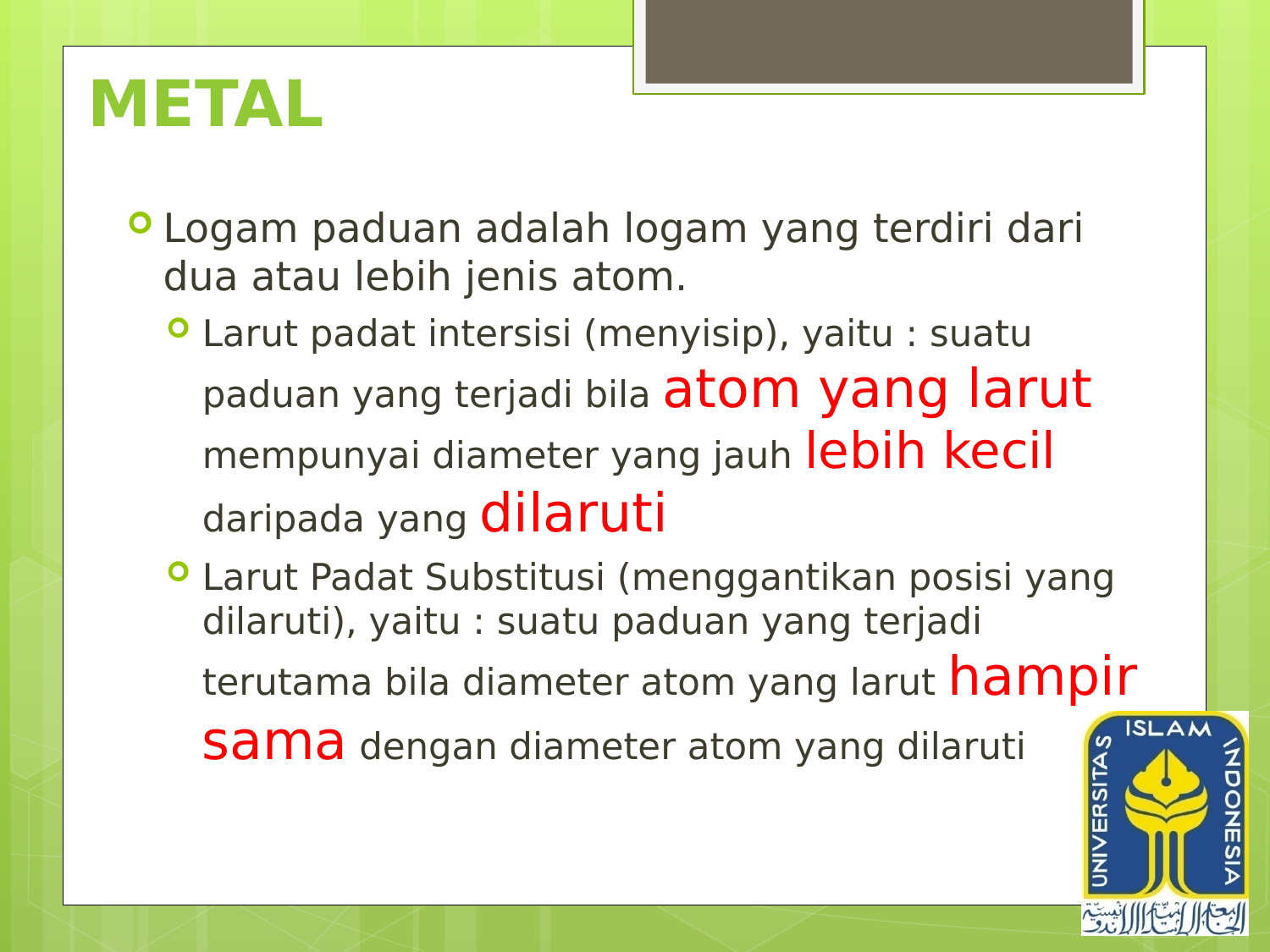

# METAL
Logam paduan adalah logam yang terdiri dari dua atau lebih jenis atom.
Larut padat intersisi (menyisip), yaitu : suatu paduan yang terjadi bila atom yang larut mempunyai diameter yang jauh lebih kecil daripada yang dilaruti
Larut Padat Substitusi (menggantikan posisi yang dilaruti), yaitu : suatu paduan yang terjadi terutama bila diameter atom yang larut hampir sama dengan diameter atom yang dilaruti